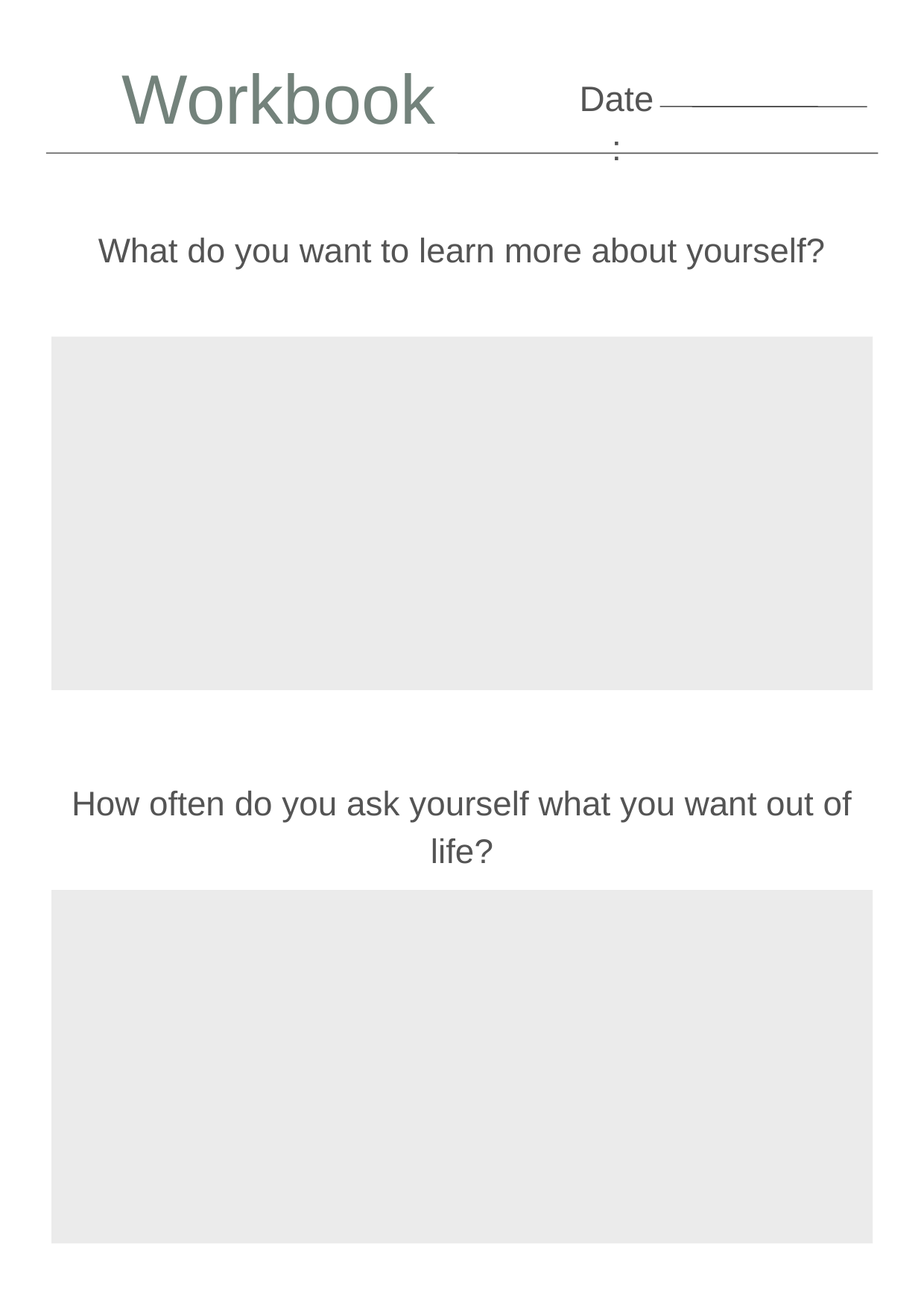

Workbook
Date:

What do you want to learn more about yourself?

How often do you ask yourself what you want out of life?